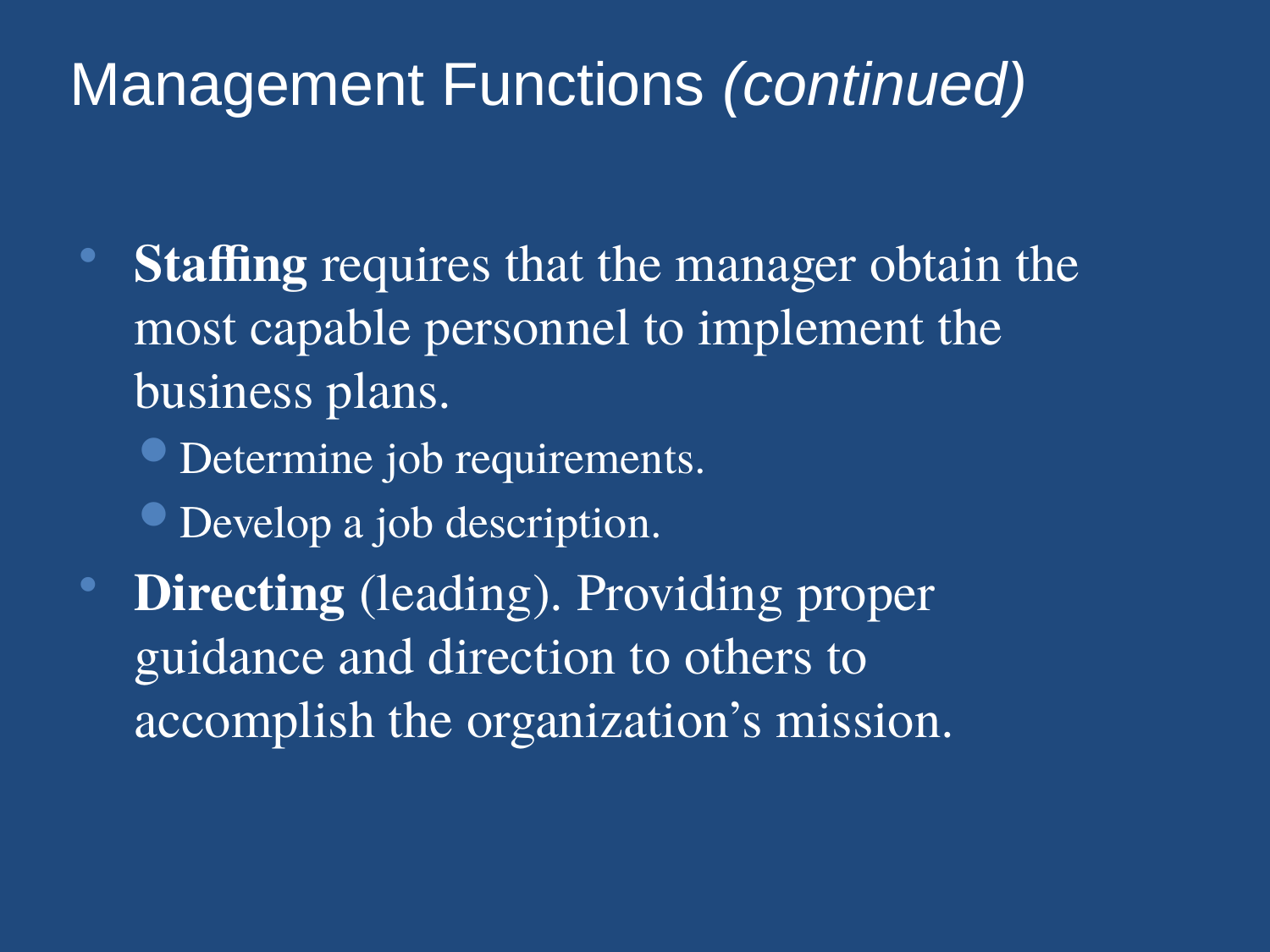

# Management Functions (continued)
Staffing requires that the manager obtain the most capable personnel to implement the business plans.
Determine job requirements.
Develop a job description.
Directing (leading). Providing proper guidance and direction to others to accomplish the organization’s mission.